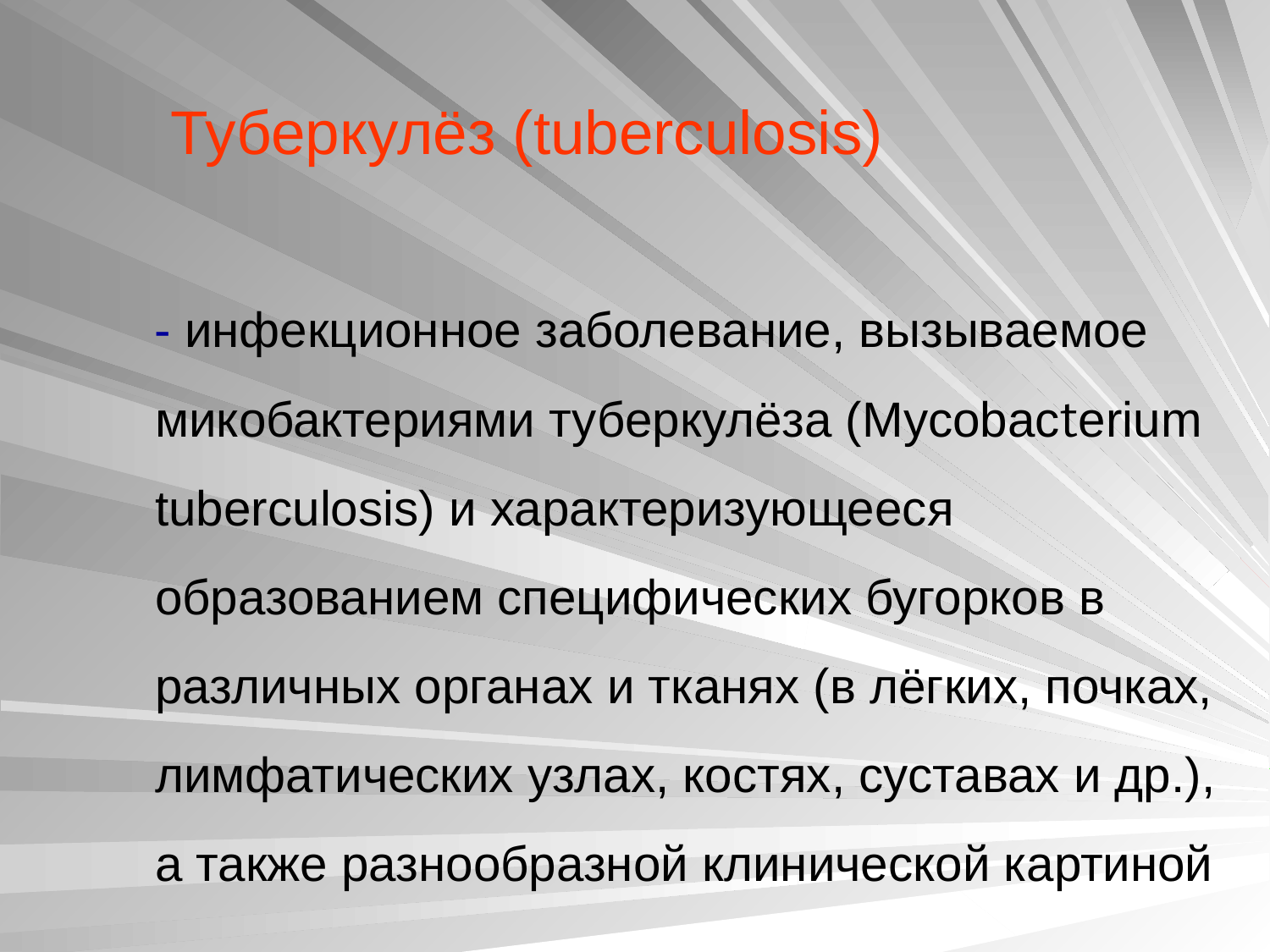

Туберкулёз (tuberculosis)

   - инфекционное заболевание, вызываемое микобактериями туберкулёза (Mycobacterium tuberculosis) и характеризующееся образованием специфических бугорков в различных органах и тканях (в лёгких, почках, лимфатических узлах, костях, суставах и др.), а также разнообразной клинической картиной